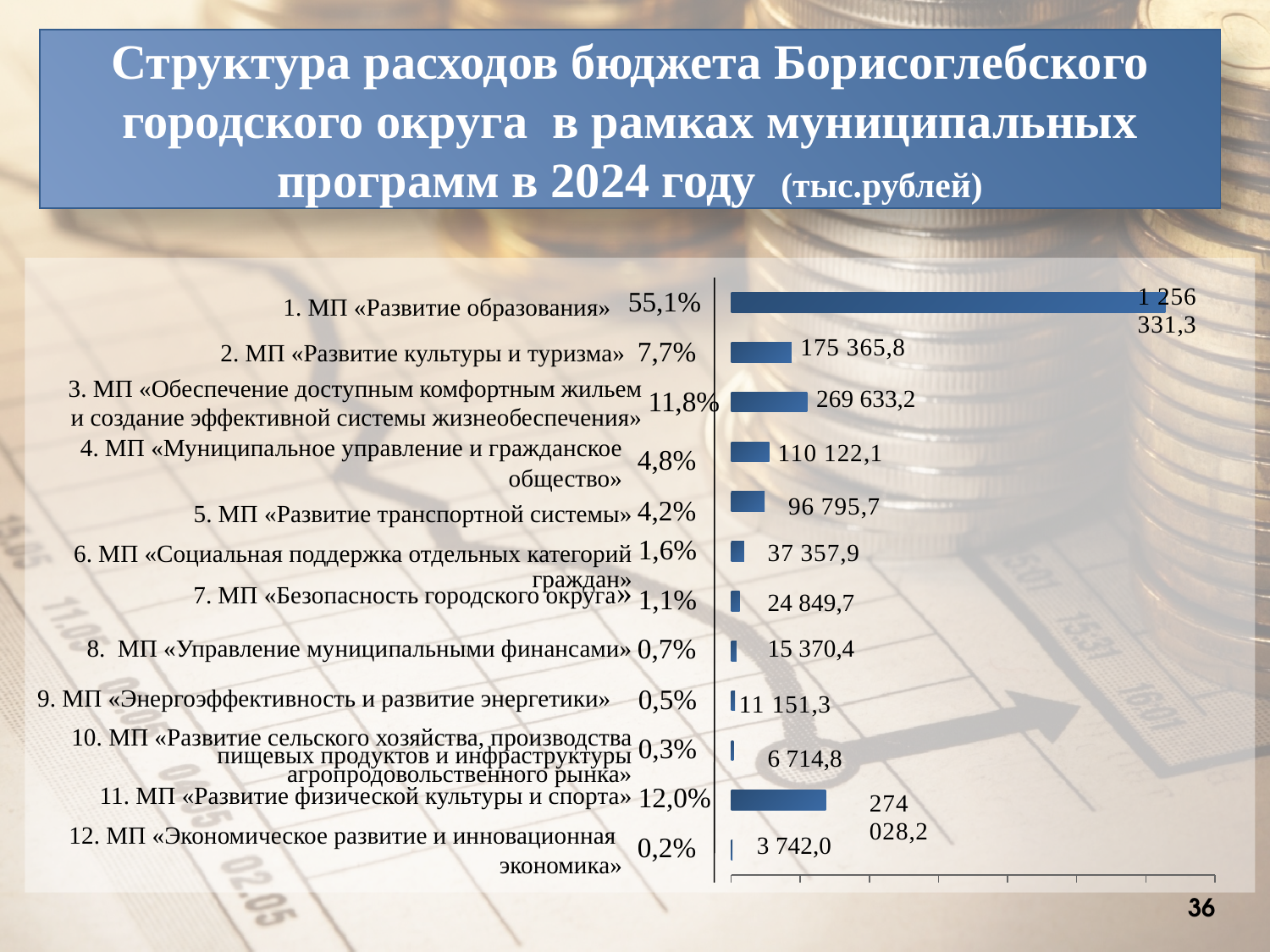

Структура расходов бюджета Борисоглебского городского округа  в рамках муниципальных программ в 2024 году  (тыс.рублей)

### Chart

| Category | Ряд 1 |
|---|---|
| 1 | 3742.0 |
| 2 | 274028.2 |
| 3 | 6714.8 |
| 4 | 11151.3 |
| 5 | 15370.4 |
| 6 | 24849.7 |
| 7 | 37357.9 |
| 8 | 96880.6 |
| 9 | 110249.1 |
| 10 | 220008.0 |
| 11 | 174753.6 |
| 12 | 1256331.3 |

1. МП «Развитие образования»
55,1%
2. МП «Развитие культуры и туризма»
7,7%
     3. МП «Обеспечение доступным комфортным жильем и создание эффективной системы жизнеобеспечения»
11,8%
269 633,2

4. МП «Муниципальное управление и гражданское общество»
4,8%
4,2%
5. МП «Развитие транспортной системы»
1,6%
6. МП «Социальная поддержка отдельных категорий граждан»
1,1%
24 849,7
7. МП «Безопасность городского округа»

0,7%
8.  МП «Управление муниципальными финансами»
15 370,4
9. МП «Энергоэффективность и развитие энергетики»
0,5%
0,3%
10. МП «Развитие сельского хозяйства, производства пищевых продуктов и инфраструктуры агропродовольственного рынка»
6 714,8

11. МП «Развитие физической культуры и спорта»
12,0%
12. МП «Экономическое развитие и инновационная
экономика»
0,2%
3 742,0
36